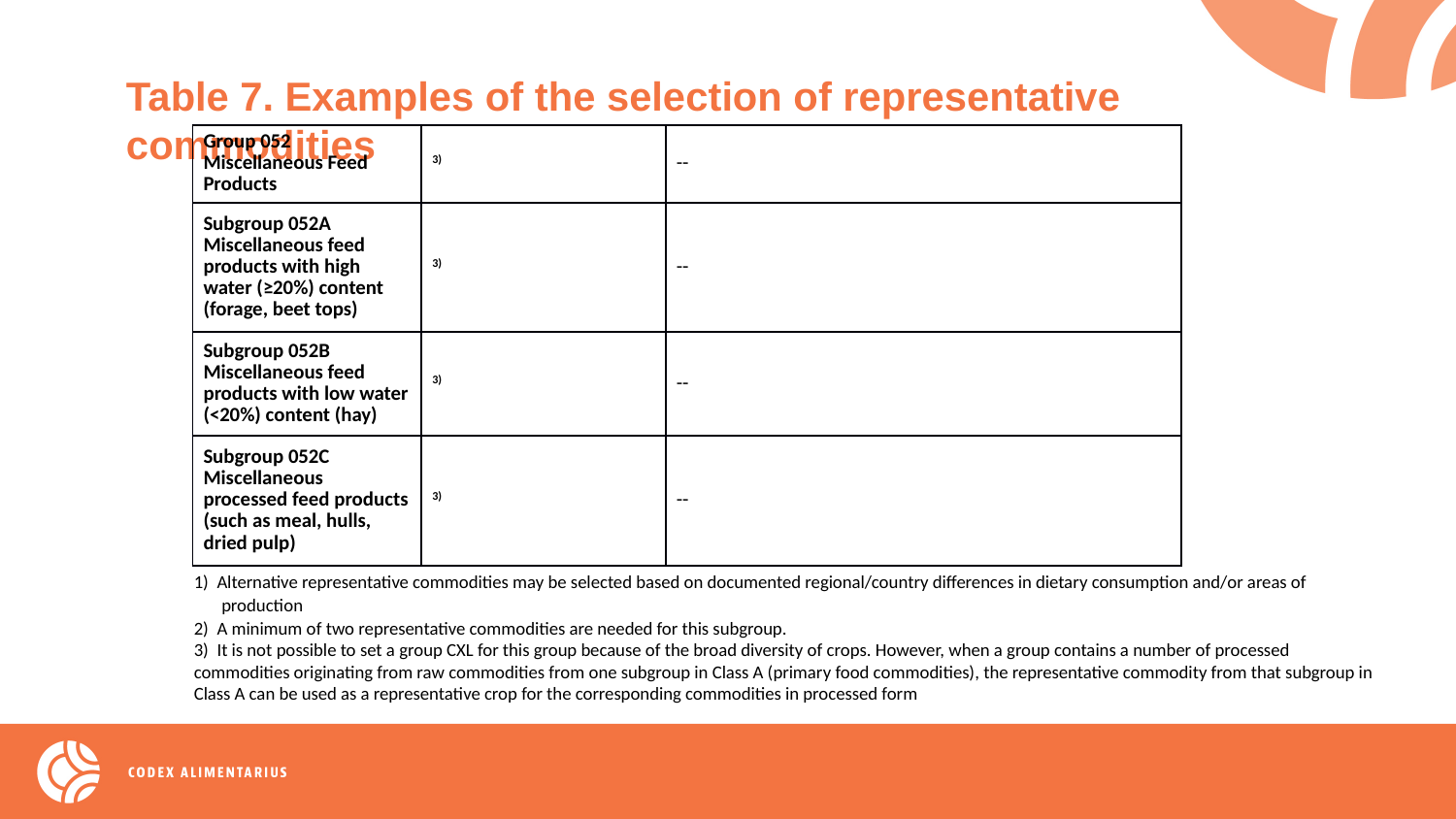

Table 7. Examples of the selection of representative commodities
| Group 052 Miscellaneous Feed Products | 3) | -- |
| --- | --- | --- |
| Subgroup 052A Miscellaneous feed products with high water (≥20%) content (forage, beet tops) | 3) | -- |
| Subgroup 052B Miscellaneous feed products with low water (<20%) content (hay) | 3) | -- |
| Subgroup 052C Miscellaneous processed feed products (such as meal, hulls, dried pulp) | 3) | -- |

1)  Alternative representative commodities may be selected based on documented regional/country differences in dietary consumption and/or areas of production
2)  A minimum of two representative commodities are needed for this subgroup.
3)  It is not possible to set a group CXL for this group because of the broad diversity of crops. However, when a group contains a number of processed commodities originating from raw commodities from one subgroup in Class A (primary food commodities), the representative commodity from that subgroup in Class A can be used as a representative crop for the corresponding commodities in processed form